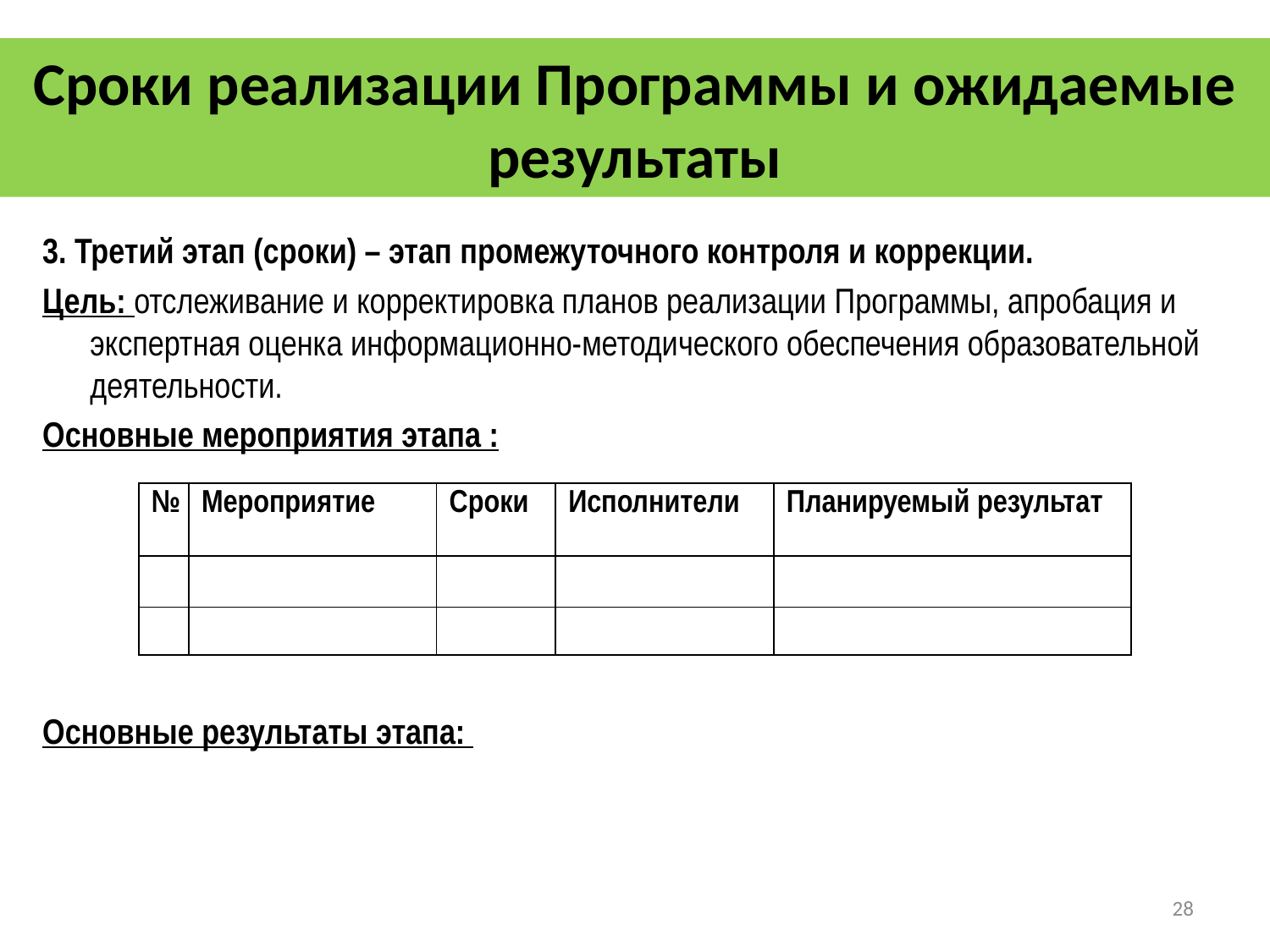

# Сроки реализации Программы и ожидаемые результаты
3. Третий этап (сроки) – этап промежуточного контроля и коррекции.
Цель: отслеживание и корректировка планов реализации Программы, апробация и экспертная оценка информационно-методического обеспечения образовательной деятельности.
Основные мероприятия этапа :

Основные результаты этапа:

| № | Мероприятие | Сроки | Исполнители | Планируемый результат |
| --- | --- | --- | --- | --- |
|  |  |  |  |  |
|  |  |  |  |  |
28